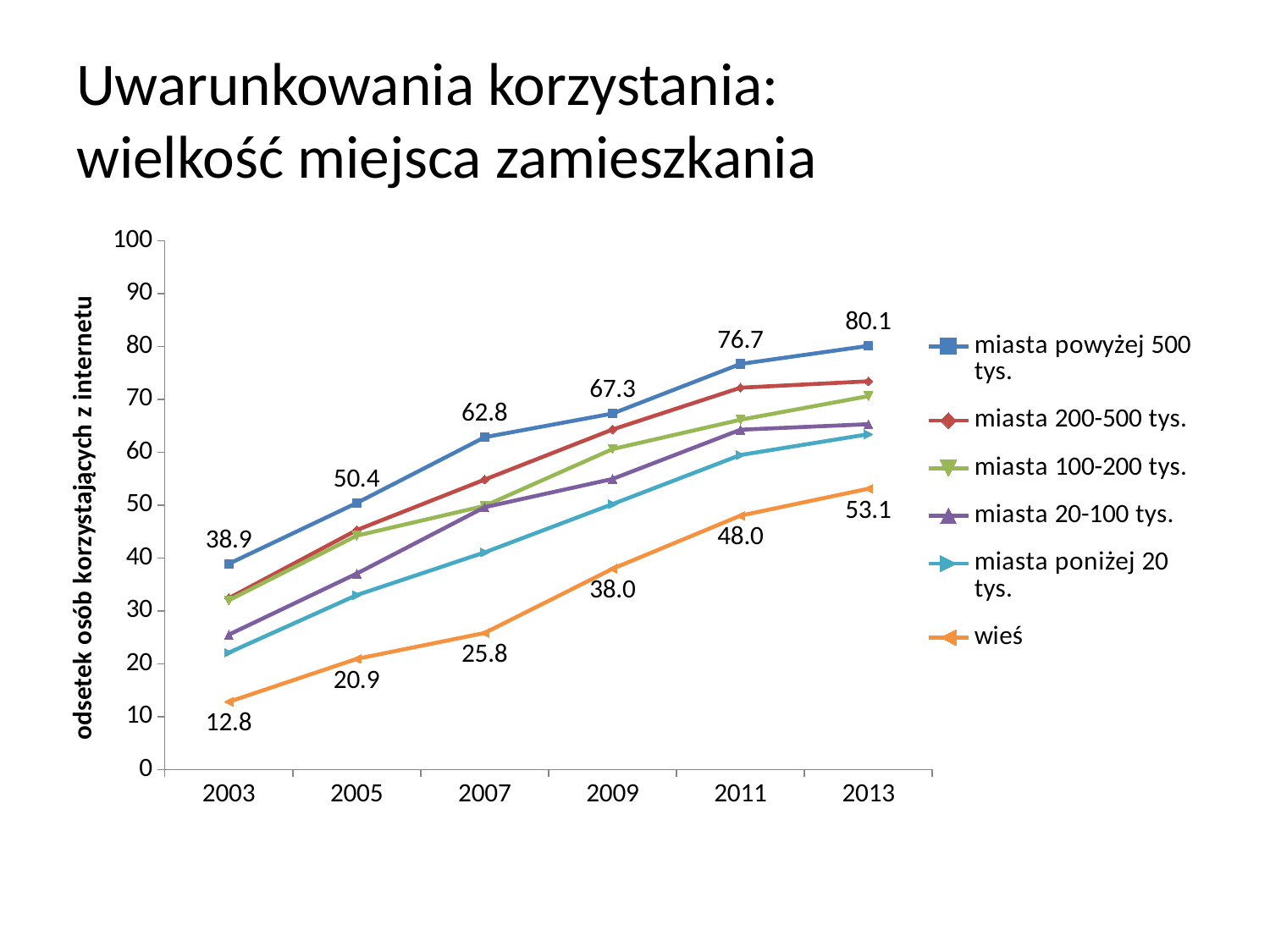

# Uwarunkowania korzystania: wielkość miejsca zamieszkania

### Chart

| Category | miasta powyżej 500 tys. | miasta 200-500 tys. | miasta 100-200 tys. | miasta 20-100 tys. | miasta poniżej 20 tys. | wieś |
|---|---|---|---|---|---|---|
| 2003 | 38.9 | 32.4 | 32.0 | 25.5 | 22.1 | 12.8 |
| 2005 | 50.40091638029782 | 45.28301886792453 | 44.21965317919075 | 37.04337899543381 | 32.985204525674455 | 20.931716656030627 |
| 2007 | 62.83636363636361 | 54.82093663911846 | 49.853943524829596 | 49.60191082802552 | 41.05400130123611 | 25.821089023336214 |
| 2009 | 67.31189509834536 | 64.30041152263367 | 60.597826086956495 | 54.9481245011971 | 50.190671751246626 | 37.96060018372971 |
| 2011 | 76.68617185093922 | 72.1943694562283 | 66.14292954891036 | 64.24751718869366 | 59.466588511137154 | 48.00682799477859 |
| 2013 | 80.1 | 73.4 | 70.6 | 65.3 | 63.4 | 53.1 |